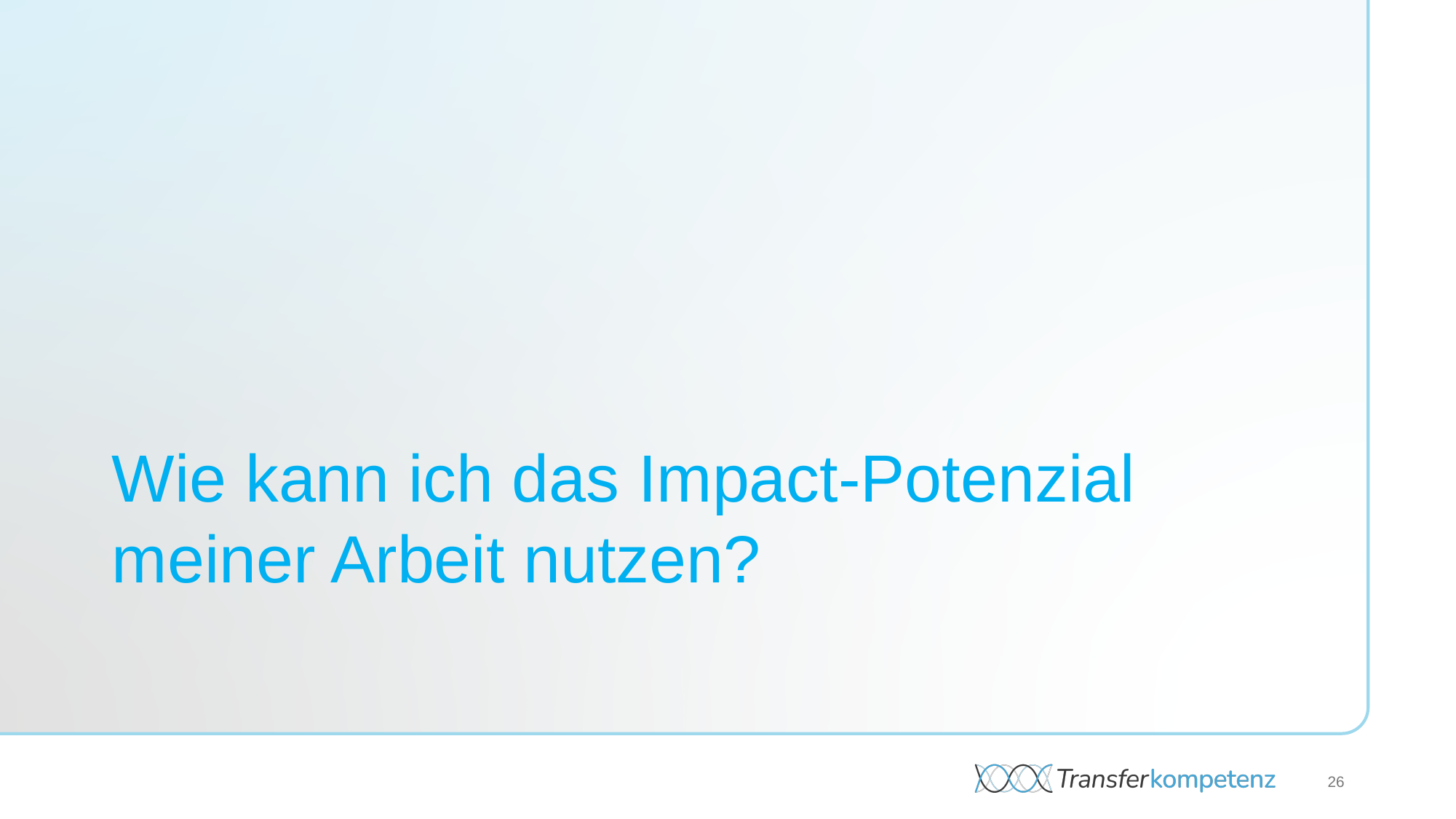

Wie kann ich das Impact-Potenzial meiner Arbeit nutzen?
26